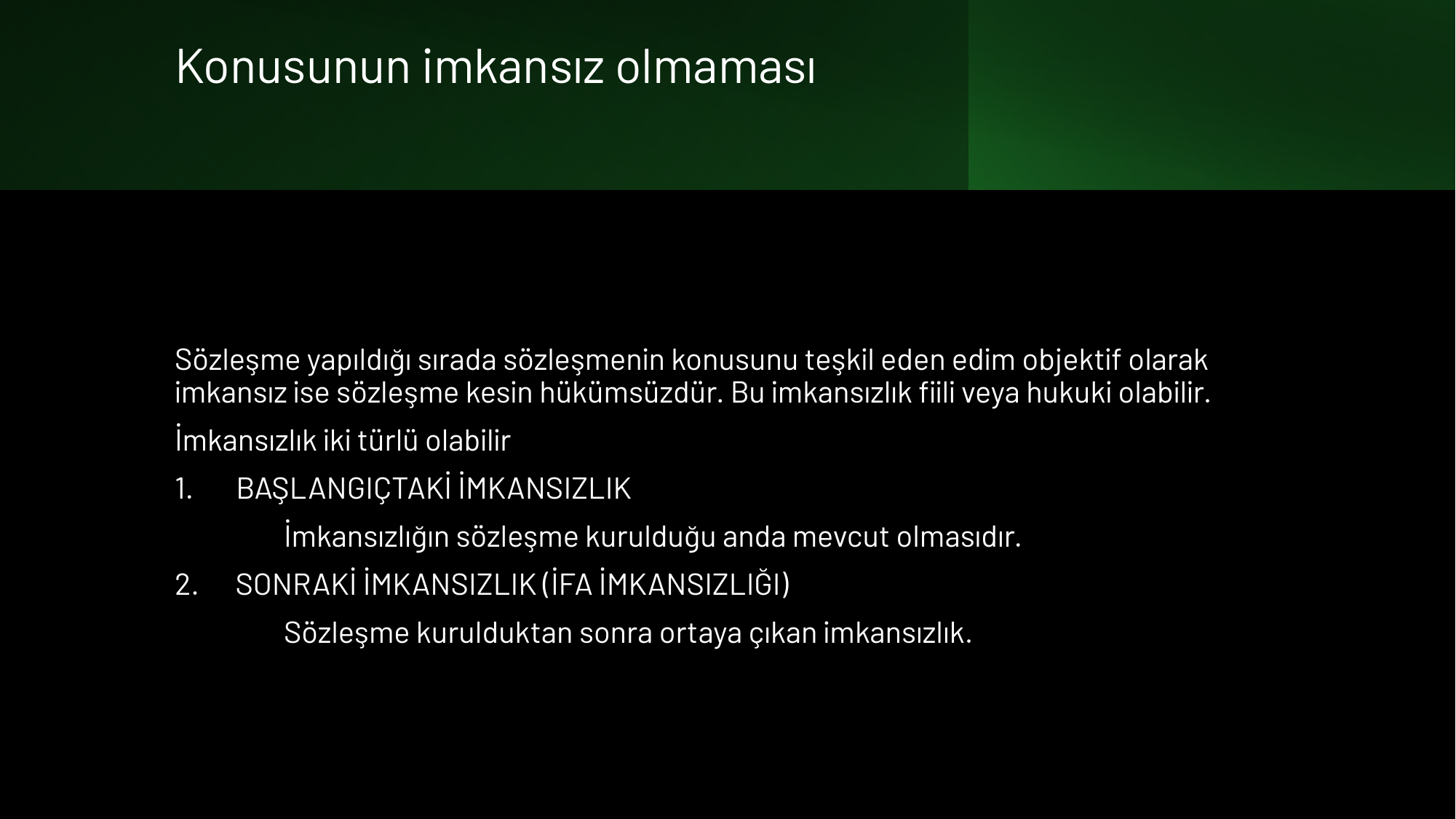

# Konusunun imkansız olmaması
Sözleşme yapıldığı sırada sözleşmenin konusunu teşkil eden edim objektif olarak imkansız ise sözleşme kesin hükümsüzdür. Bu imkansızlık fiili veya hukuki olabilir.
İmkansızlık iki türlü olabilir
BAŞLANGIÇTAKİ İMKANSIZLIK
	İmkansızlığın sözleşme kurulduğu anda mevcut olmasıdır.
2.      SONRAKİ İMKANSIZLIK (İFA İMKANSIZLIĞI)
	Sözleşme kurulduktan sonra ortaya çıkan imkansızlık.